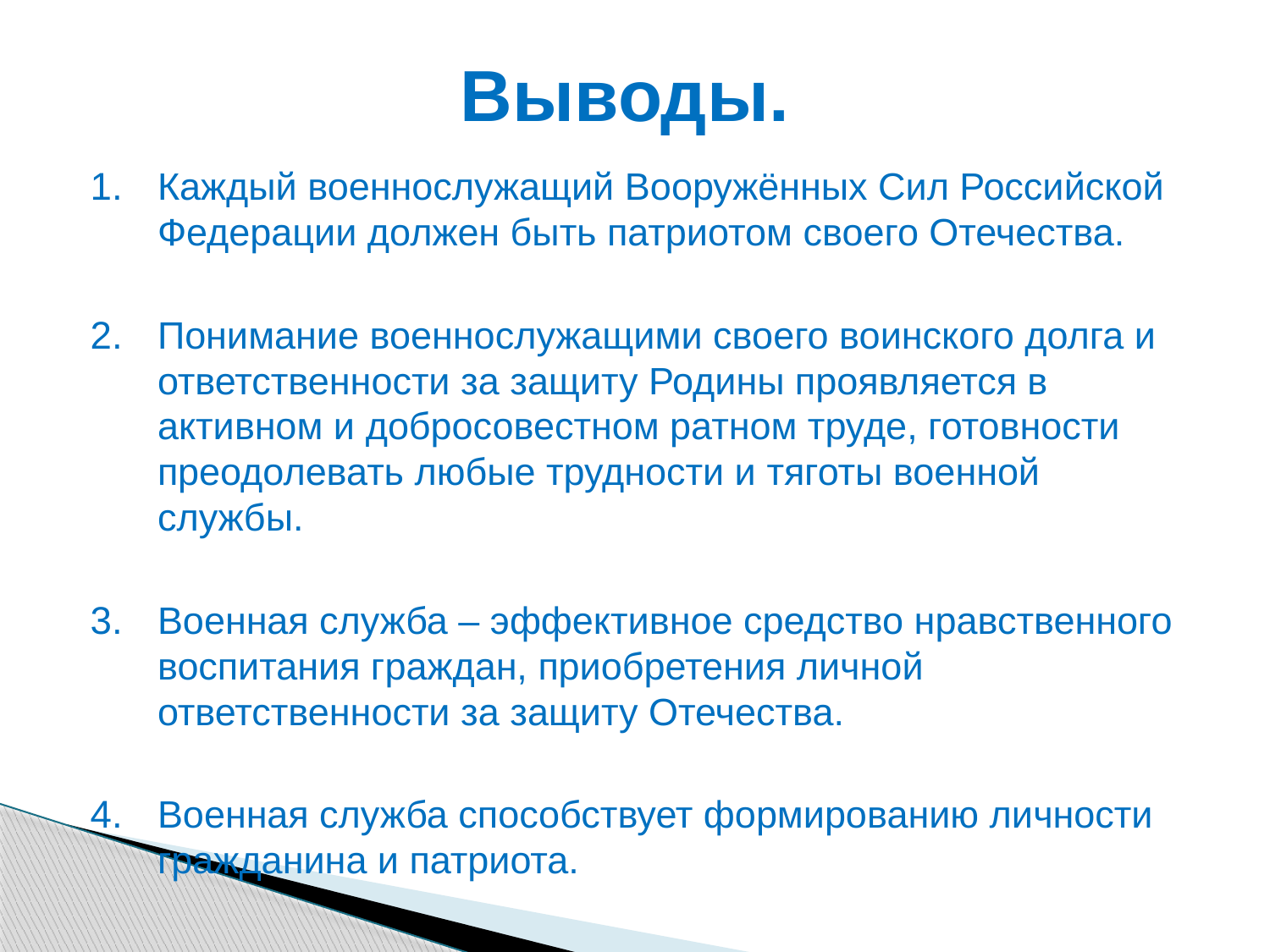

# Выводы.
Каждый военнослужащий Вооружённых Сил Российской Федерации должен быть патриотом своего Отечества.

Понимание военнослужащими своего воинского долга и ответственности за защиту Родины проявляется в активном и добросовестном ратном труде, готовности преодолевать любые трудности и тяготы военной службы.

Военная служба – эффективное средство нравственного воспитания граждан, приобретения личной ответственности за защиту Отечества.

Военная служба способствует формированию личности гражданина и патриота.